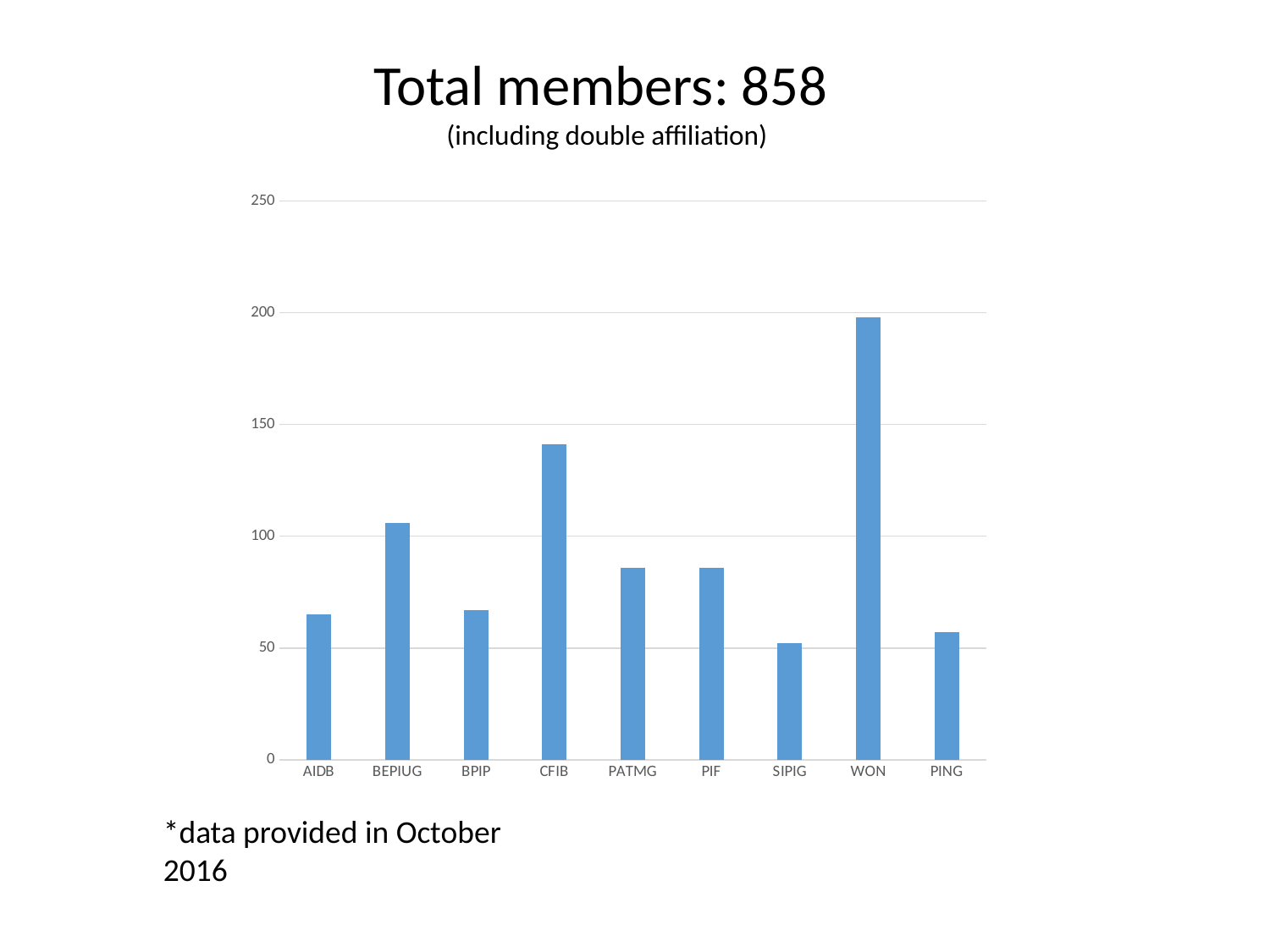

Total members: 858
(including double affiliation)

### Chart

| Category |  |
|---|---|
| AIDB | 65.0 |
| BEPIUG | 106.0 |
| BPIP | 67.0 |
| CFIB | 141.0 |
| PATMG | 86.0 |
| PIF | 86.0 |
| SIPIG | 52.0 |
| WON | 198.0 |
| PING | 57.0 |
*data provided in October 2016